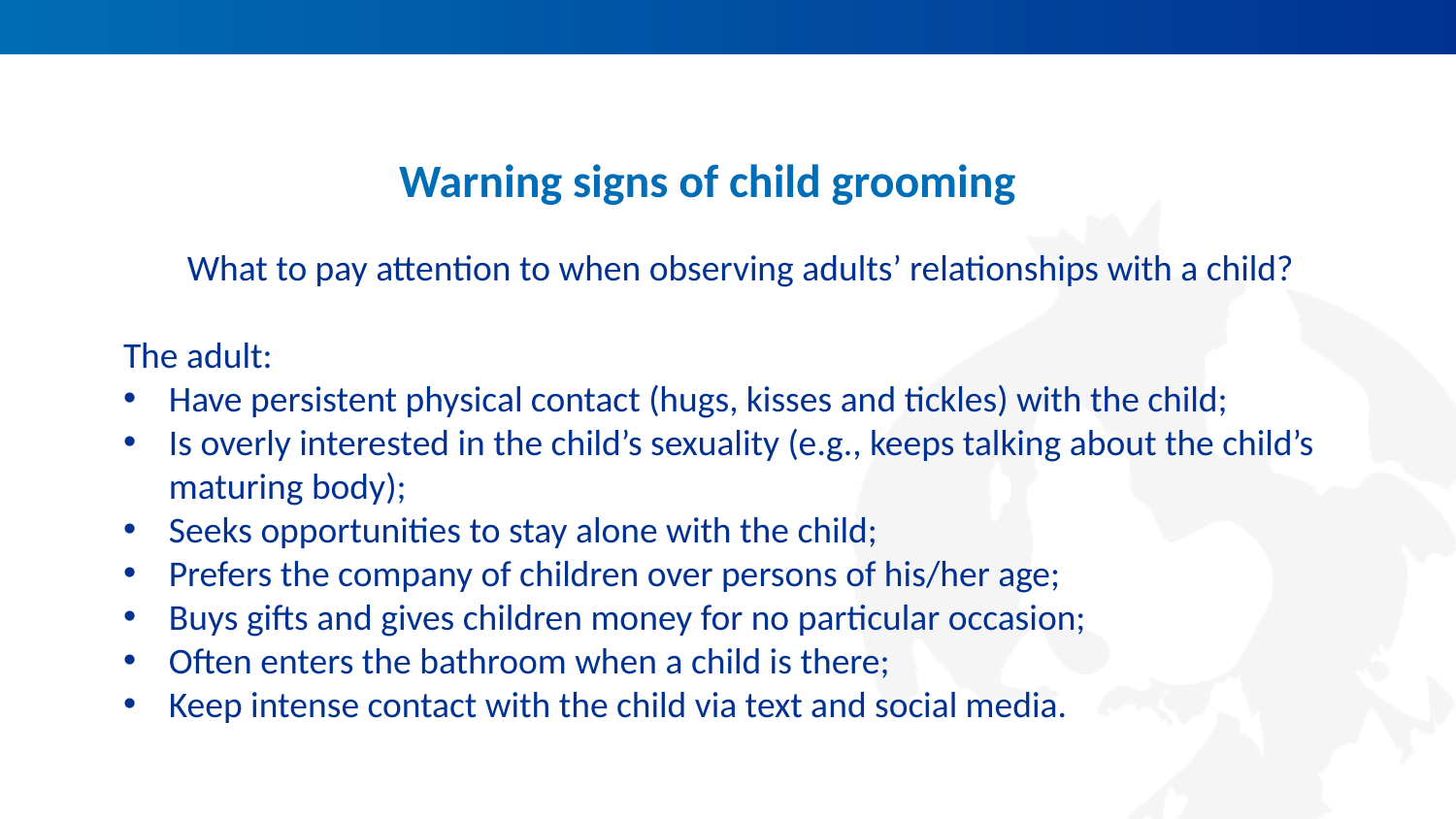

# Warning signs of child grooming
What to pay attention to when observing adults’ relationships with a child?

The adult:
Have persistent physical contact (hugs, kisses and tickles) with the child;
Is overly interested in the child’s sexuality (e.g., keeps talking about the child’s maturing body);
Seeks opportunities to stay alone with the child;
Prefers the company of children over persons of his/her age;
Buys gifts and gives children money for no particular occasion;
Often enters the bathroom when a child is there;
Keep intense contact with the child via text and social media.